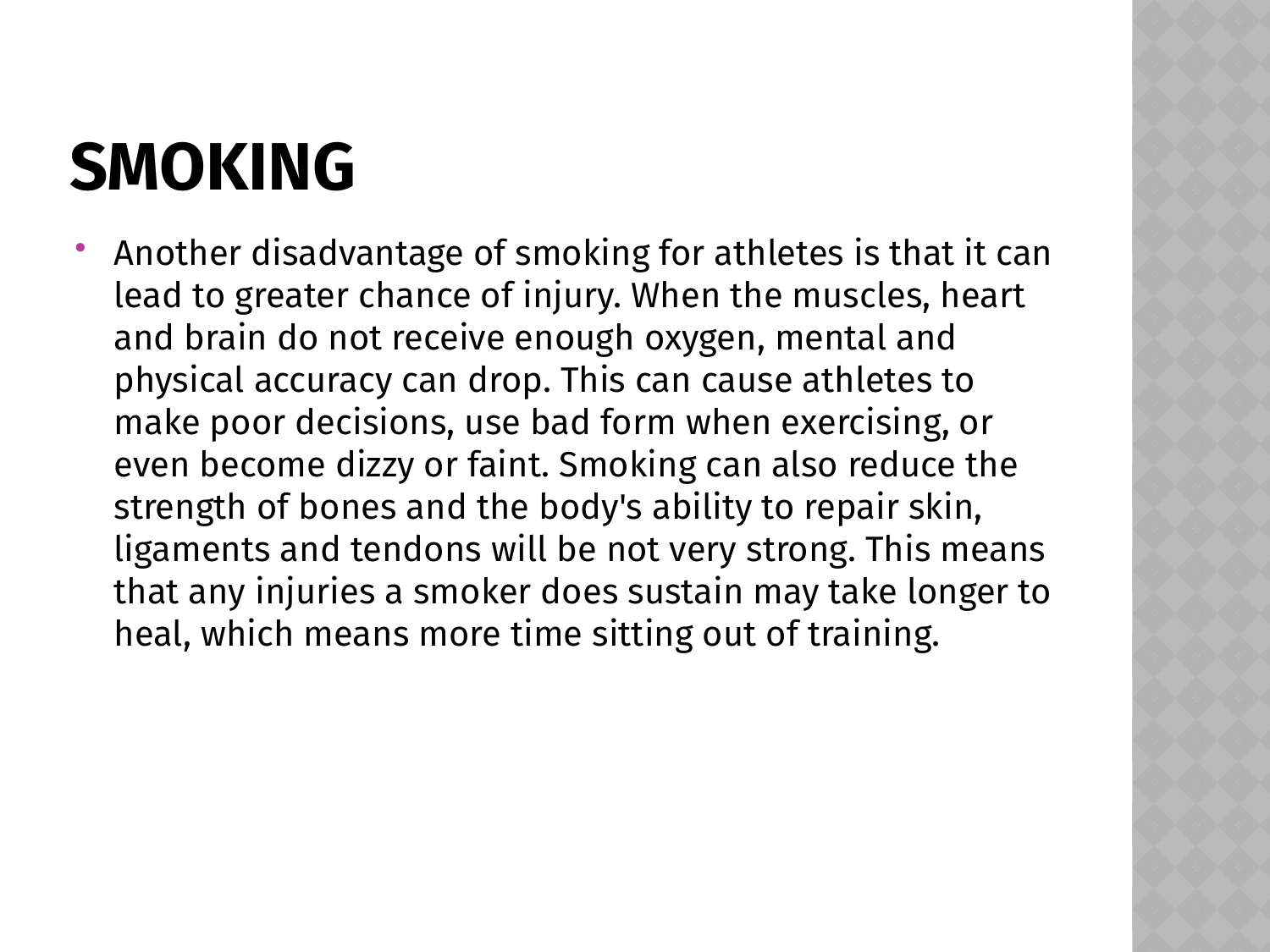

# smoking
Another disadvantage of smoking for athletes is that it can lead to greater chance of injury. When the muscles, heart and brain do not receive enough oxygen, mental and physical accuracy can drop. This can cause athletes to make poor decisions, use bad form when exercising, or even become dizzy or faint. Smoking can also reduce the strength of bones and the body's ability to repair skin, ligaments and tendons will be not very strong. This means that any injuries a smoker does sustain may take longer to heal, which means more time sitting out of training.